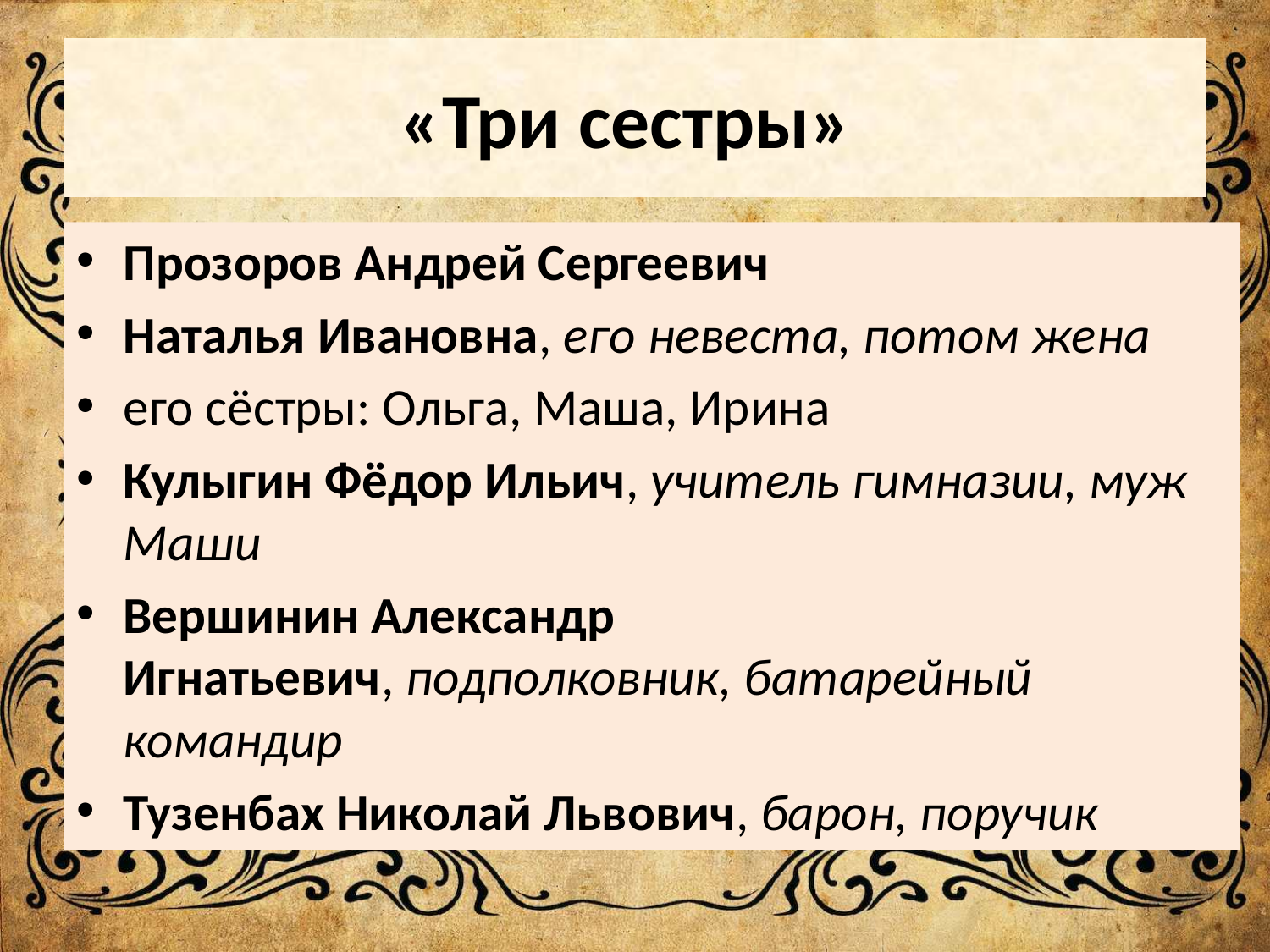

# «Три сестры»
Прозоров Андрей Сергеевич
Наталья Ивановна, его невеста, потом жена
его сёстры: Ольга, Маша, Ирина
Кулыгин Фёдор Ильич, учитель гимназии, муж Маши
Вершинин Александр Игнатьевич, подполковник, батарейный командир
Тузенбах Николай Львович, барон, поручик